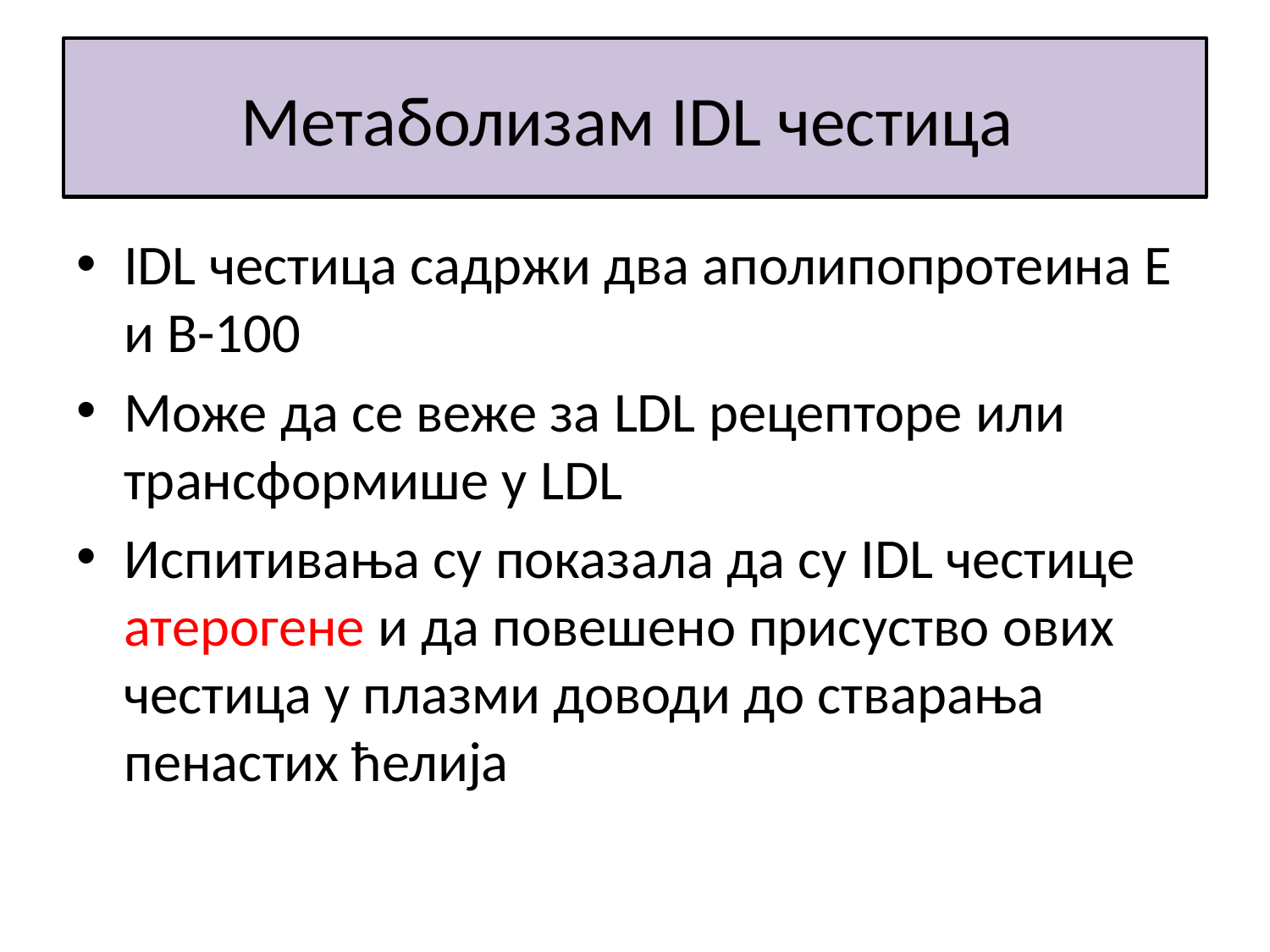

# Метаболизам IDL честица
IDL честица садржи два аполипопротеина Е и В-100
Може да се веже за LDL рецепторе или трансформише у LDL
Испитивања су показала да су IDL честице атерогене и да повешено присуство ових честица у плазми доводи до стварања пенастих ћелија